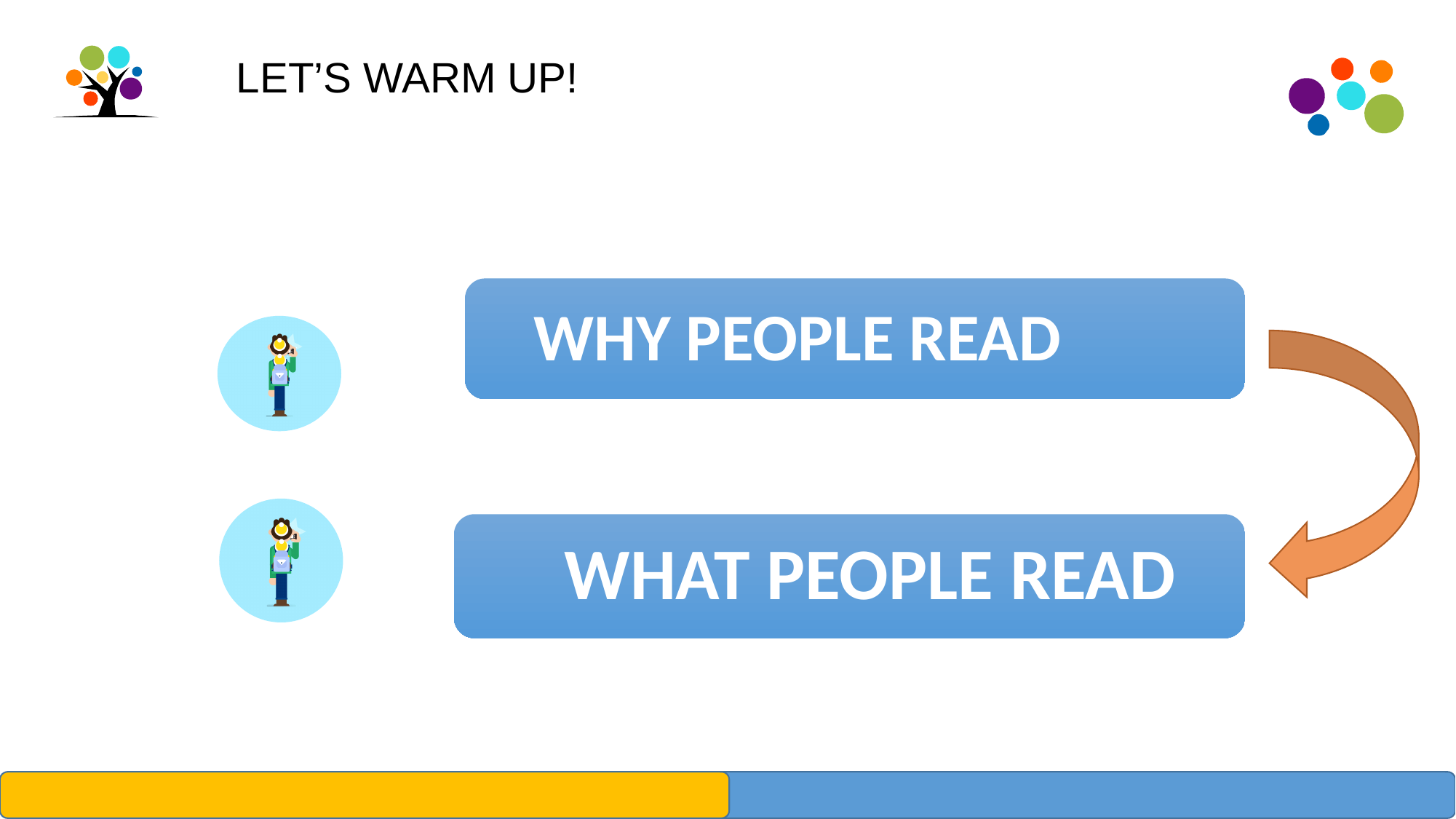

LET’S WARM UP!
WHY PEOPLE READ
WHAT PEOPLE READ